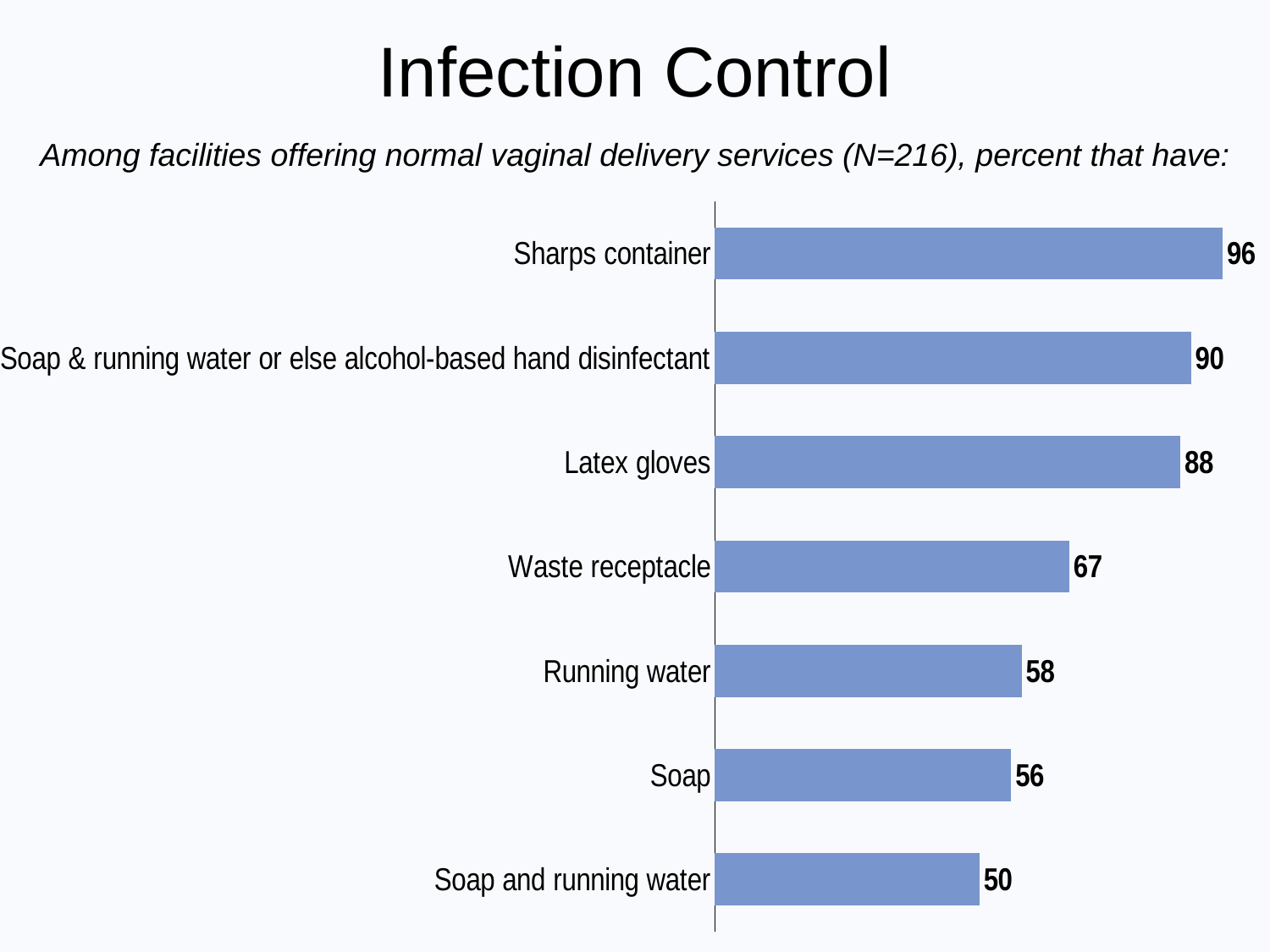

# Infection Control
Among facilities offering normal vaginal delivery services (N=216), percent that have:

### Chart

| Category | Column1 |
|---|---|
| Soap and running water | 50.0 |
| Soap | 56.0 |
| Running water | 58.0 |
| Waste receptacle | 67.0 |
| Latex gloves | 88.0 |
| Soap & running water or else alcohol-based hand disinfectant | 90.0 |
| Sharps container | 96.0 |